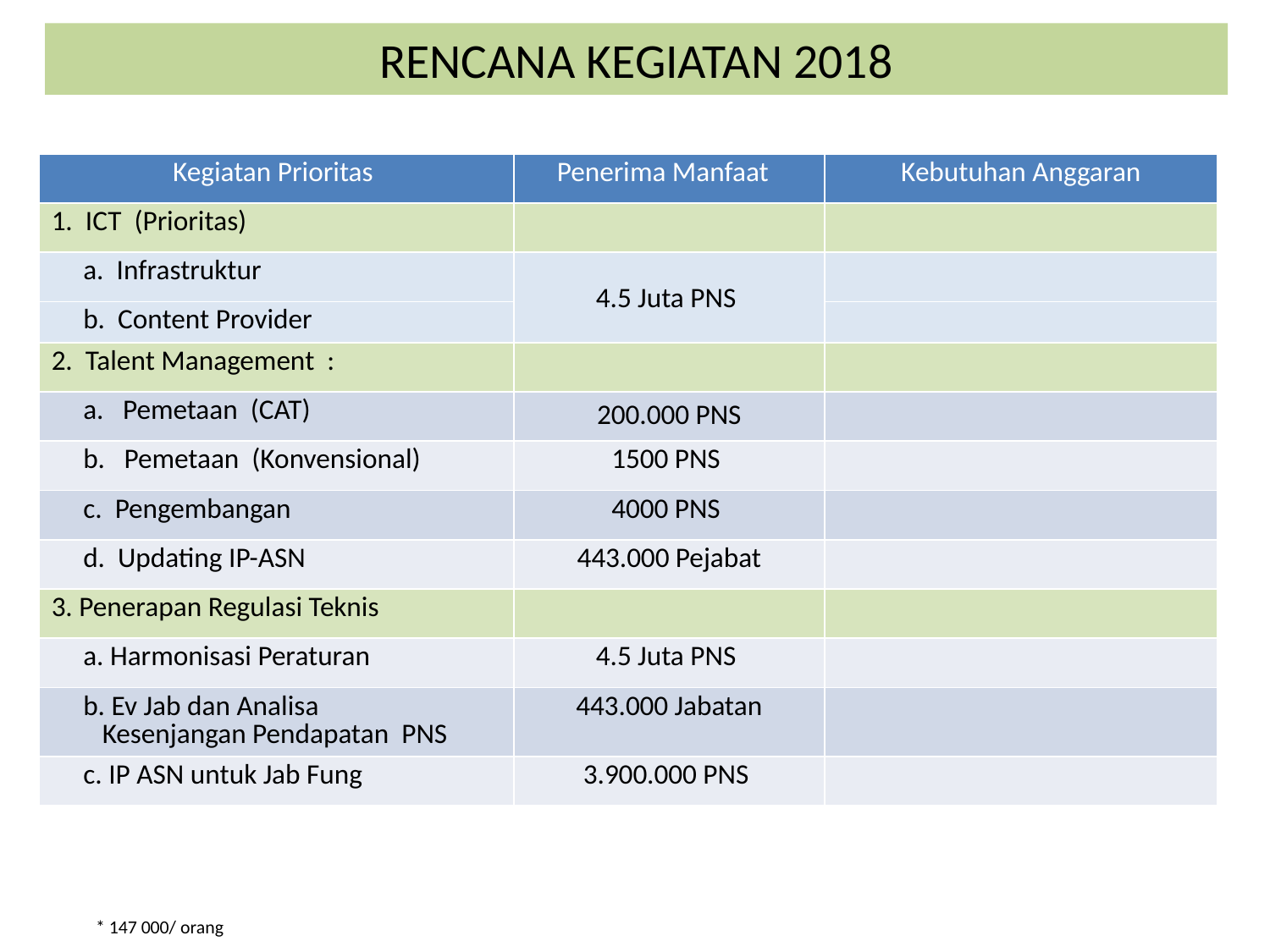

# RENCANA KEGIATAN 2018
| Kegiatan Prioritas | Penerima Manfaat | Kebutuhan Anggaran |
| --- | --- | --- |
| 1. ICT (Prioritas) |  |  |
| a. Infrastruktur | 4.5 Juta PNS |  |
| b. Content Provider |  |  |
| 2. Talent Management : |  |  |
| a. Pemetaan (CAT) | 200.000 PNS |  |
| b. Pemetaan (Konvensional) | 1500 PNS |  |
| c. Pengembangan | 4000 PNS |  |
| d. Updating IP-ASN | 443.000 Pejabat |  |
| 3. Penerapan Regulasi Teknis |  |  |
| a. Harmonisasi Peraturan | 4.5 Juta PNS |  |
| b. Ev Jab dan Analisa Kesenjangan Pendapatan PNS | 443.000 Jabatan |  |
| c. IP ASN untuk Jab Fung | 3.900.000 PNS |  |
* 147 000/ orang